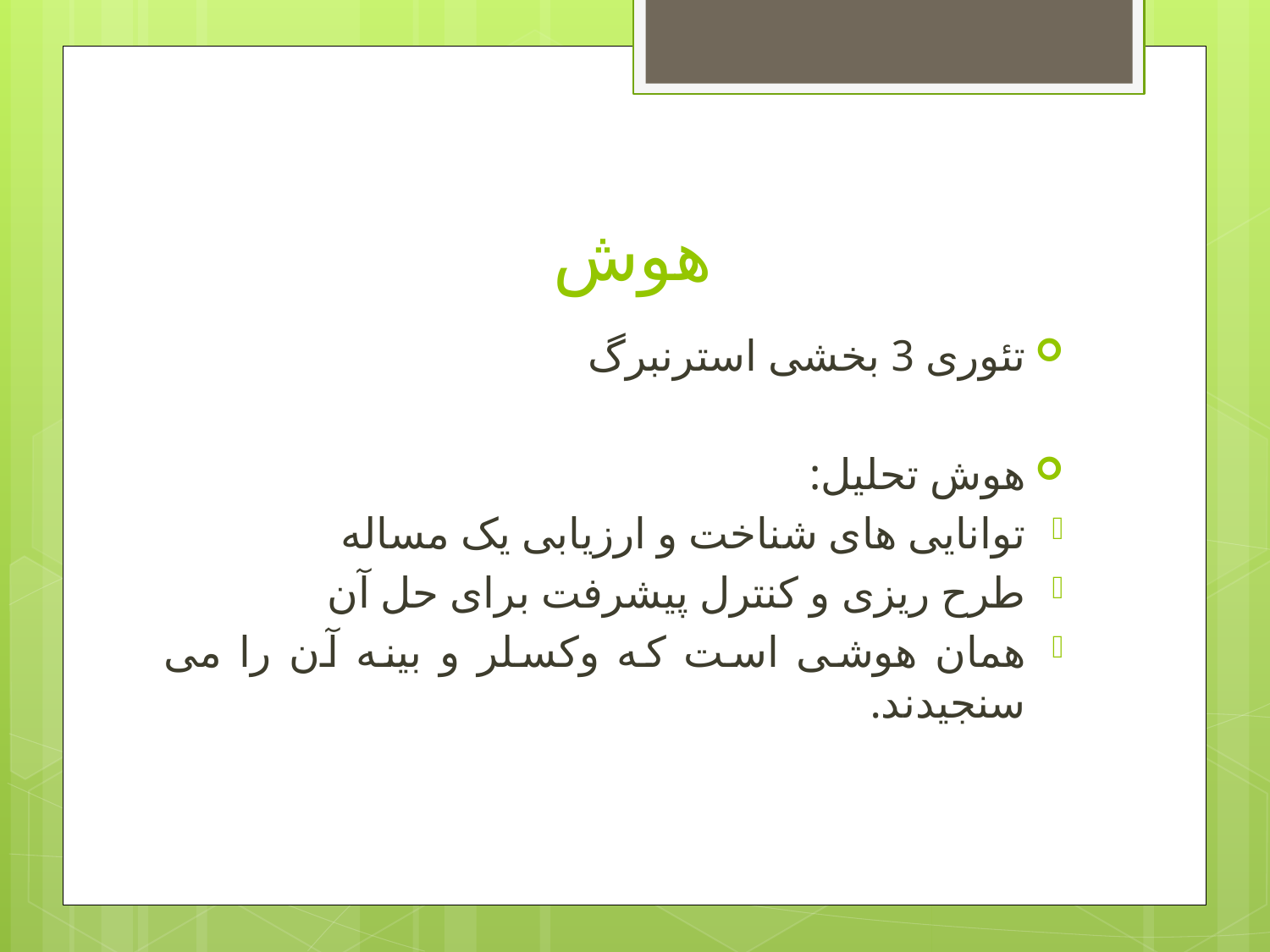

# هوش
تئوری 3 بخشی استرنبرگ

هوش تحلیل:
توانایی های شناخت و ارزیابی یک مساله
طرح ریزی و کنترل پیشرفت برای حل آن
همان هوشی است که وکسلر و بینه آن را می سنجیدند.